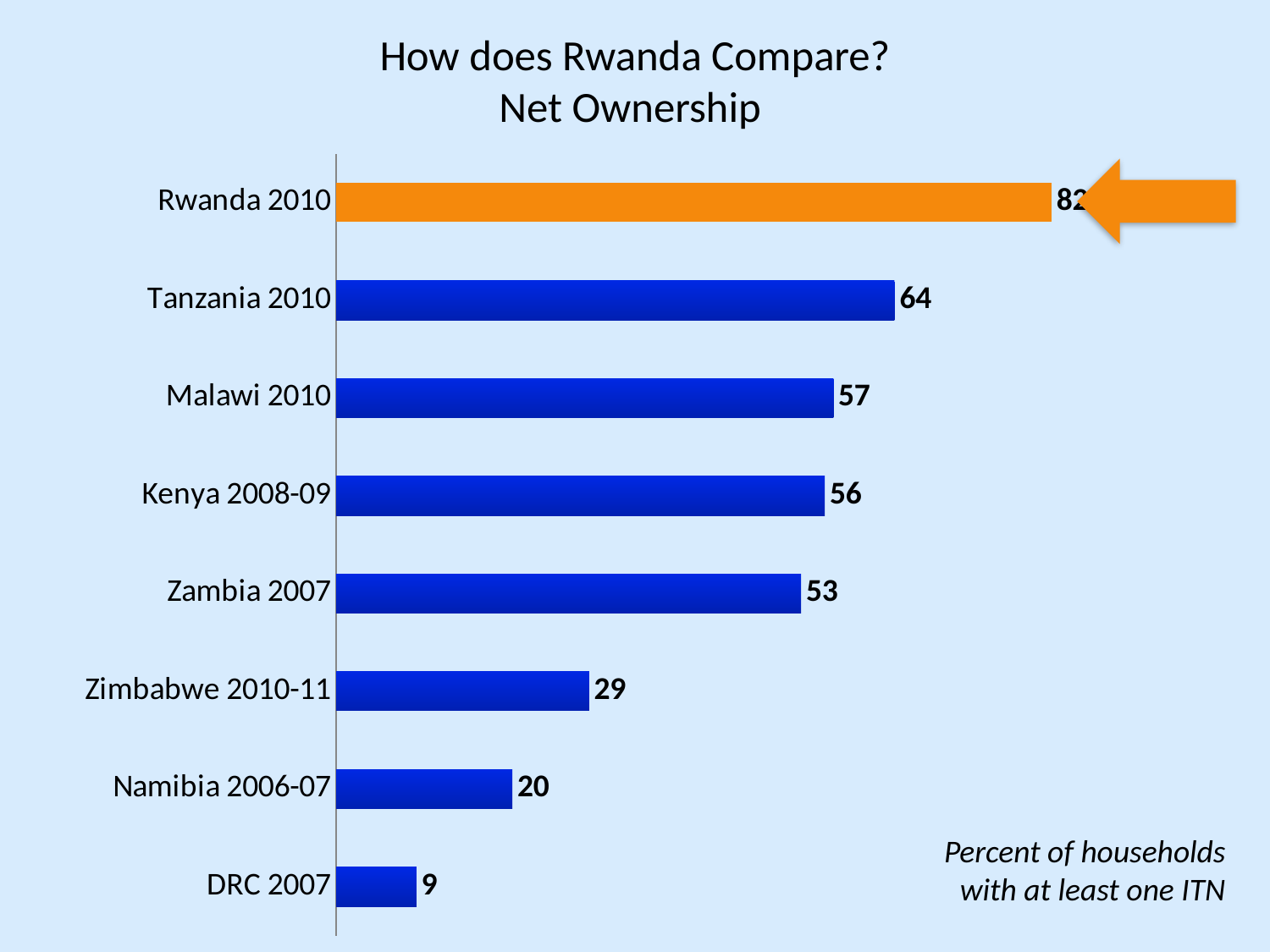

# How does Rwanda Compare? Net Ownership

### Chart

| Category | Series 1 |
|---|---|
| DRC 2007 | 9.200000000000001 |
| Namibia 2006-07 | 20.2 |
| Zimbabwe 2010-11 | 29.0 |
| Zambia 2007 | 53.3 |
| Kenya 2008-09 | 56.0 |
| Malawi 2010 | 57.0 |
| Tanzania 2010 | 64.0 |
| Rwanda 2010 | 82.0 |
Percent of households with at least one ITN